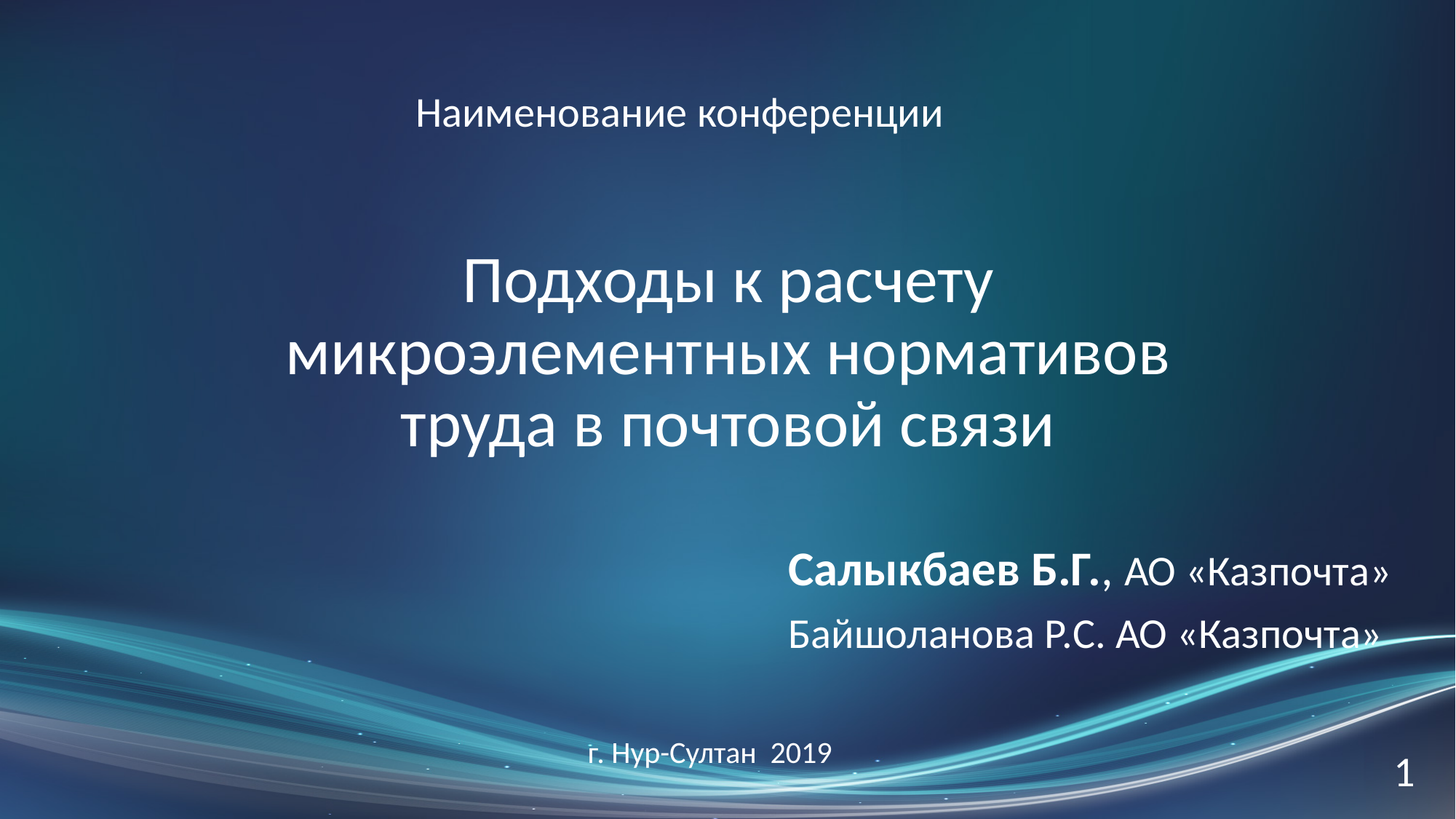

Наименование конференции
# Подходы к расчету микроэлементных нормативов труда в почтовой связи
Салыкбаев Б.Г., АО «Казпочта»
Байшоланова Р.С. АО «Казпочта»
г. Нур-Султан  2019
1